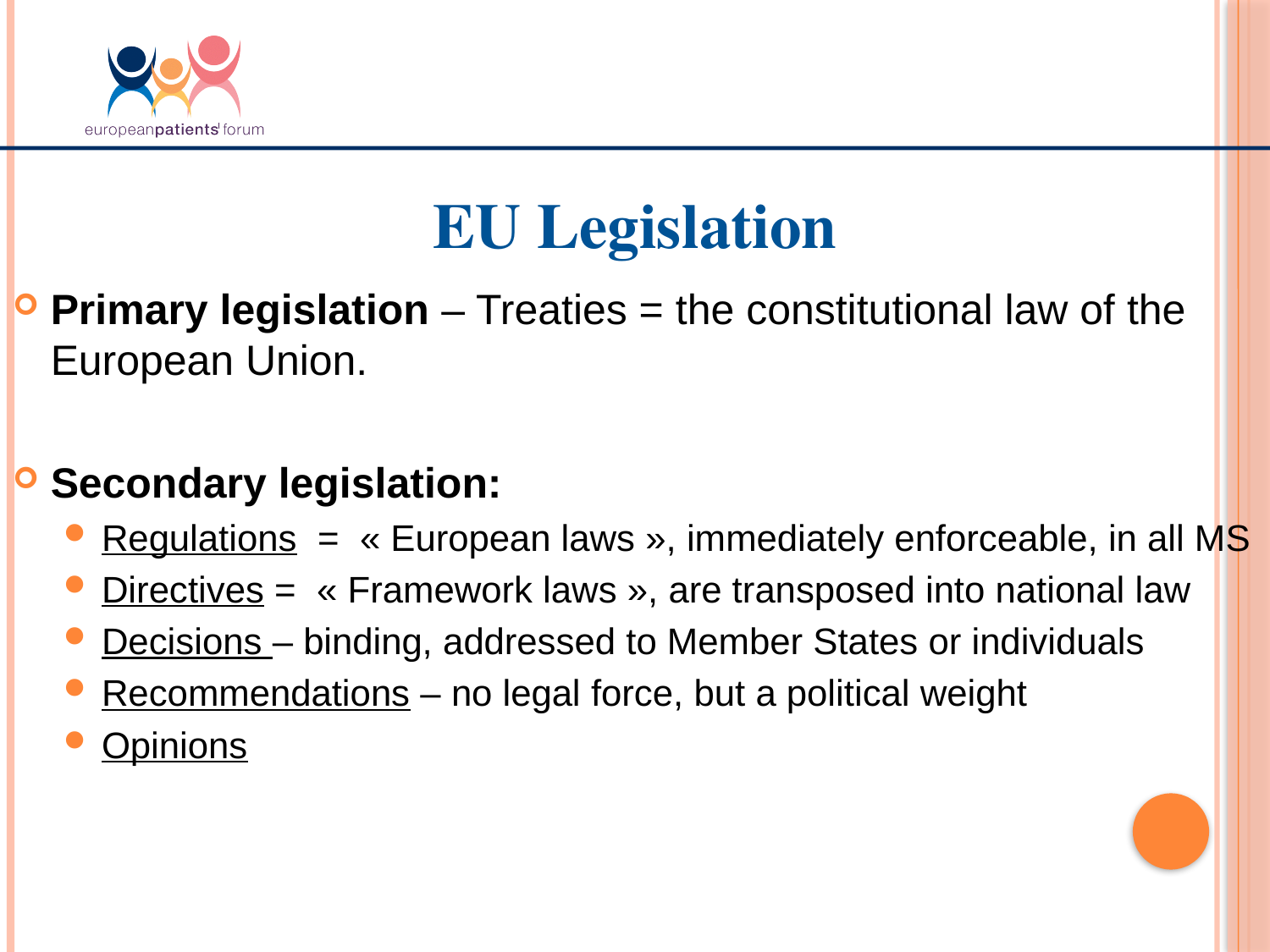

EU Legislation
Primary legislation – Treaties = the constitutional law of the European Union.

Secondary legislation:
Regulations  =  « European laws », immediately enforceable, in all MS
Directives =  « Framework laws », are transposed into national law
Decisions – binding, addressed to Member States or individuals
Recommendations – no legal force, but a political weight
Opinions